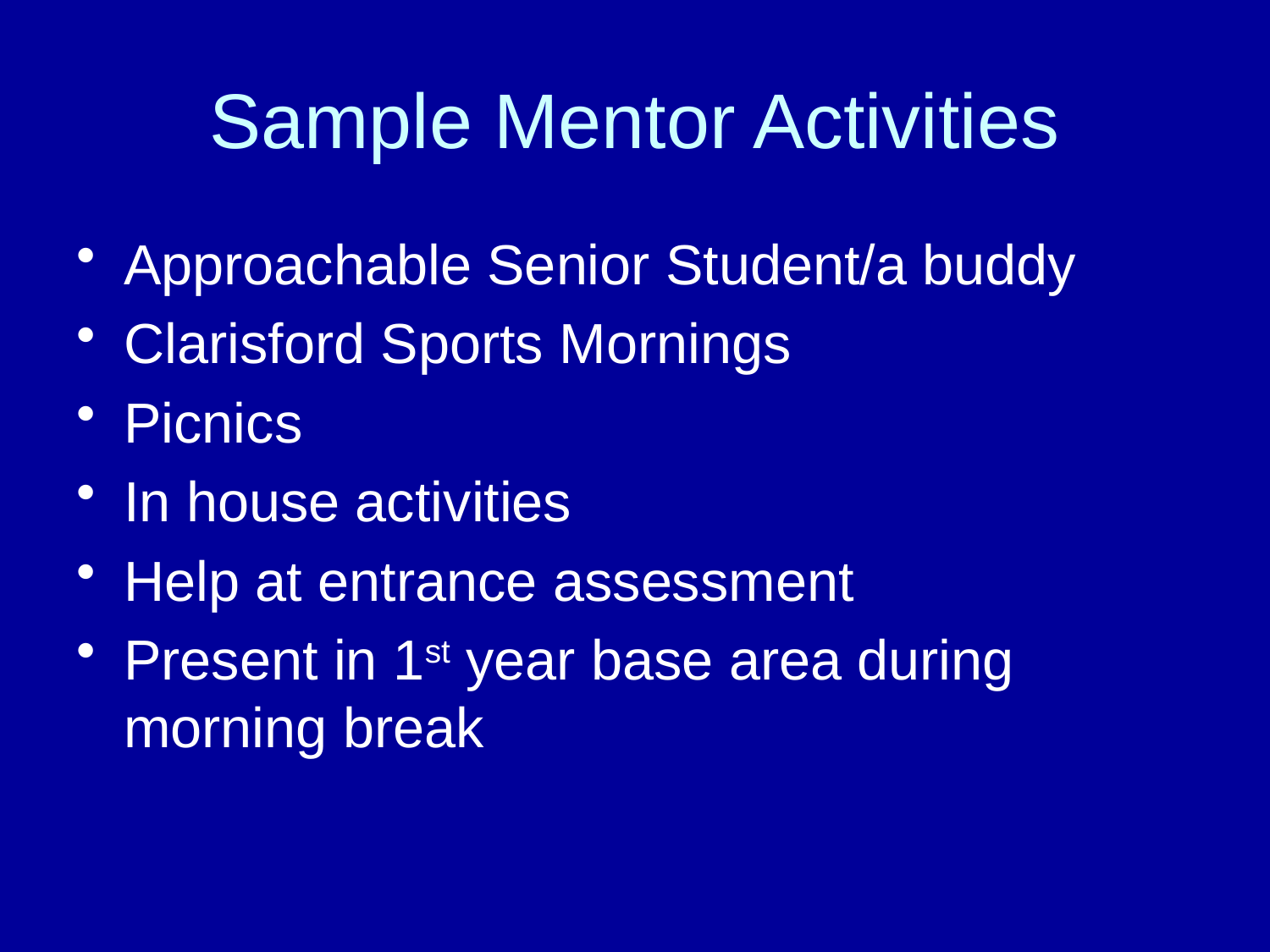

# Sample Mentor Activities
Approachable Senior Student/a buddy
Clarisford Sports Mornings
Picnics
In house activities
Help at entrance assessment
Present in 1st year base area during morning break